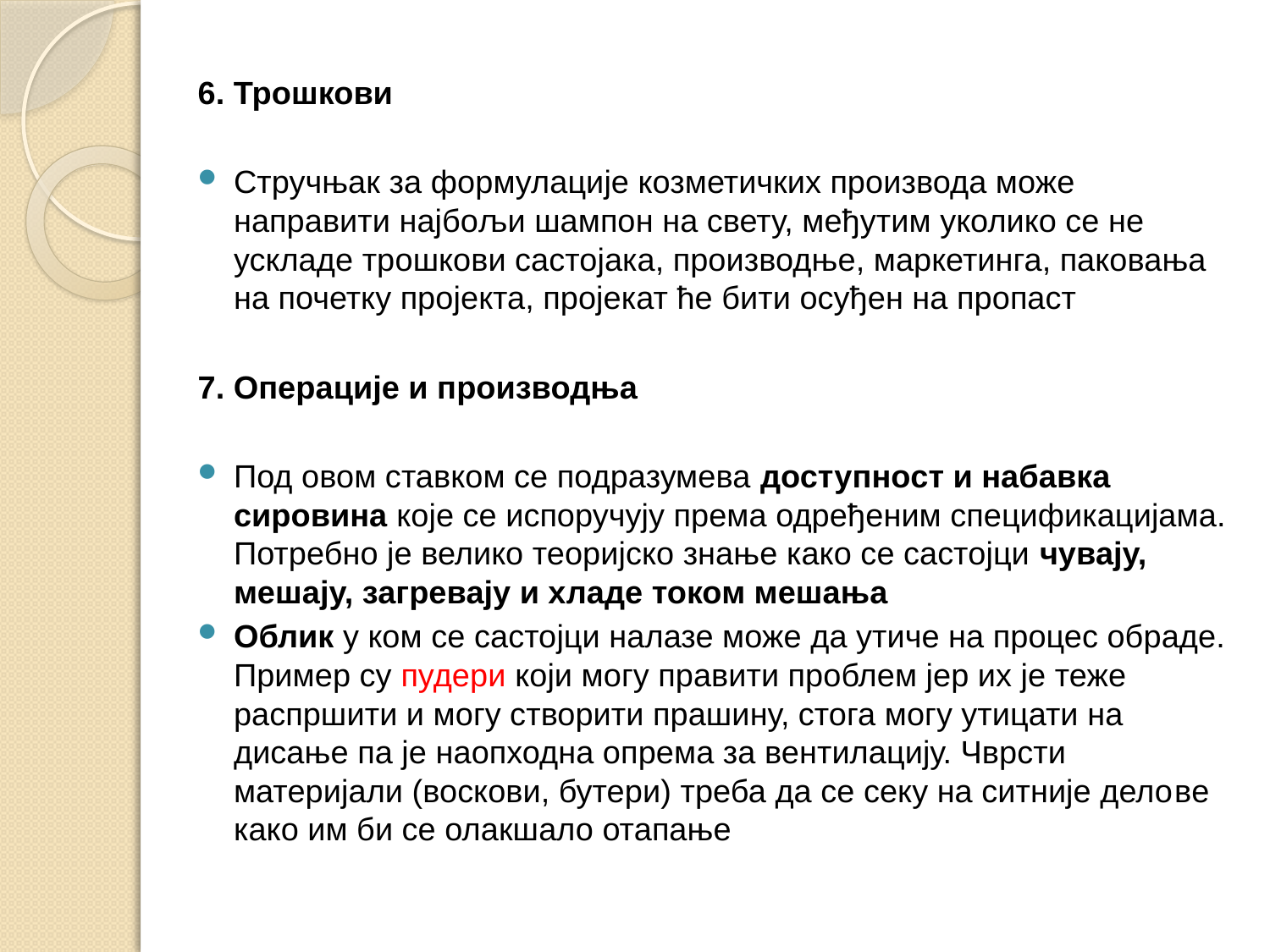

6. Трошкови

Стручњак за формулације козметичких производа може направити најбољи шампон на свету, међутим уколико се не ускладе трошкови састојака, производње, маркетинга, паковања на почетку пројекта, пројекат ће бити осуђен на пропаст

7. Операције и производња

Под овом ставком се подразумева доступност и набавка сировина које се испоручују према одређеним спецификацијама. Потребно је велико теоријско знање како се састојци чувају, мешају, загревају и хладе током мешања
Облик у ком се састојци налазе може да утиче на процес обраде. Пример су пудери који могу правити проблем јер их је теже распршити и могу створити прашину, стога могу утицати на дисање па је наопходна опрема за вентилацију. Чврсти материјали (воскови, бутери) треба да се секу на ситније делове како им би се олакшало отапање